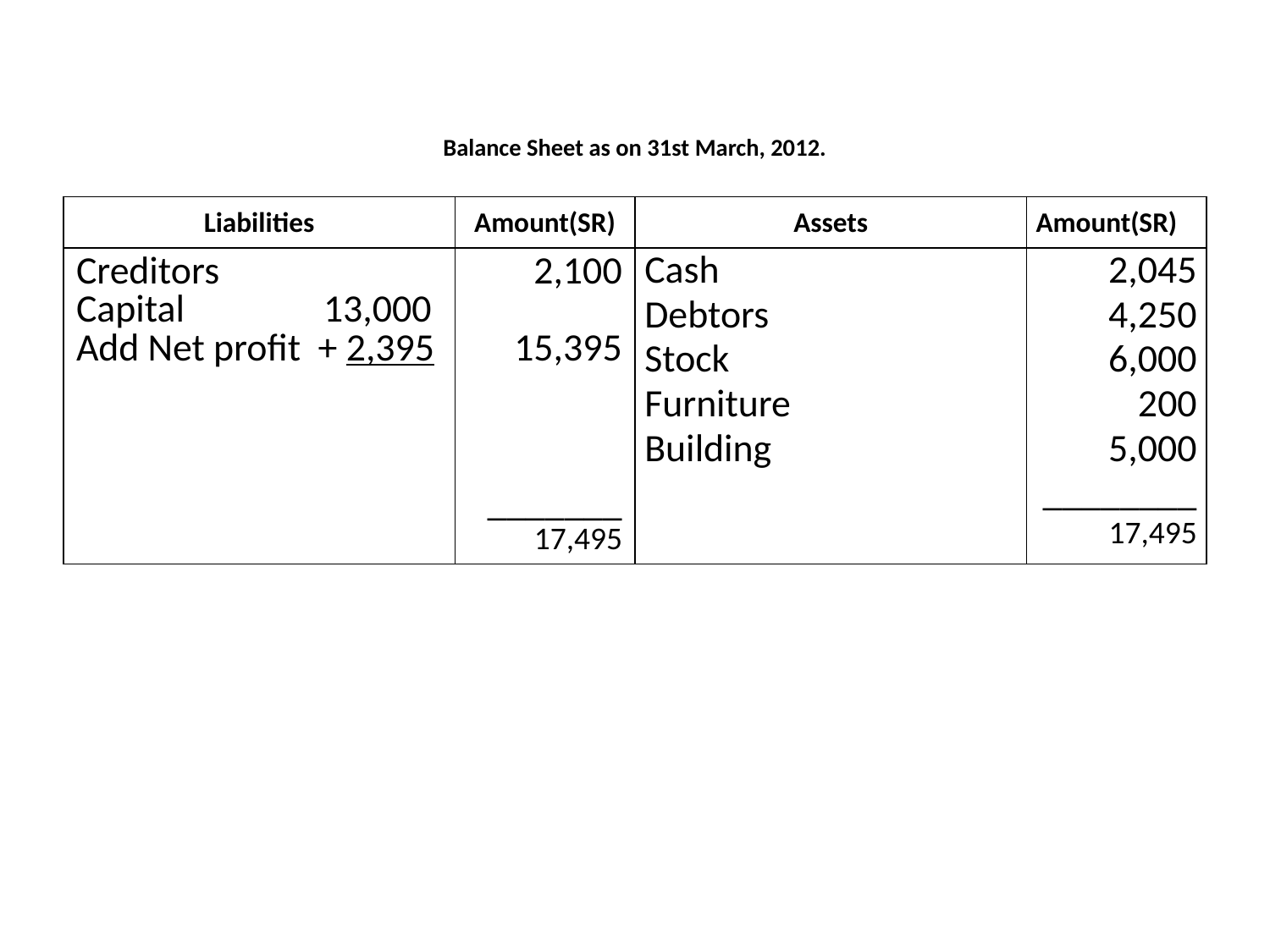

# Balance Sheet as on 31st March, 2012.
| Liabilities | Amount(SR) | Assets | Amount(SR) |
| --- | --- | --- | --- |
| Creditors Capital 13,000 Add Net profit + 2,395 | 2,100   15,395 \_\_\_\_\_\_\_ 17,495 | Cash Debtors Stock Furniture Building | 2,045 4,250 6,000 200 5,000 \_\_\_\_\_\_\_\_ 17,495 |